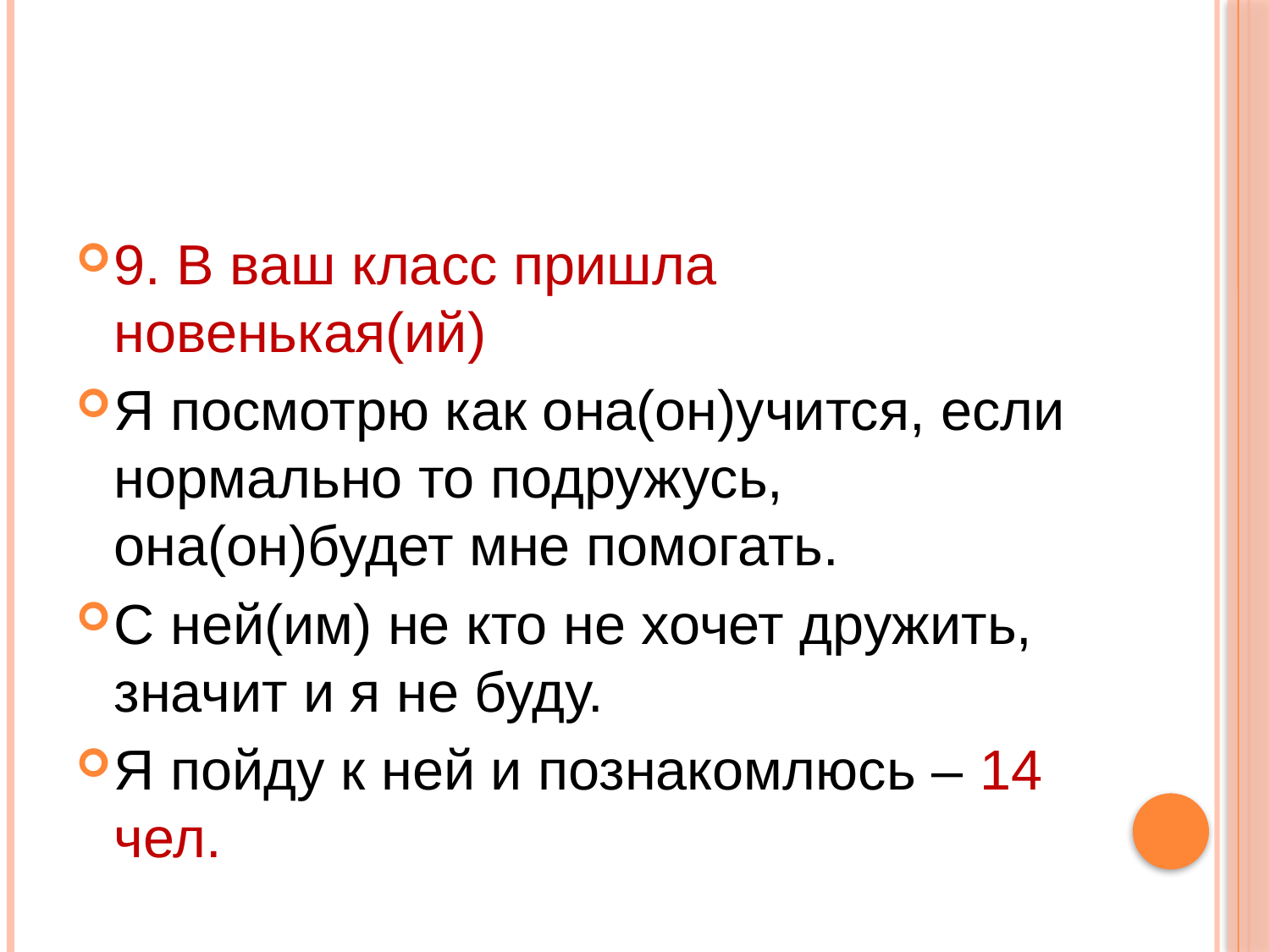

#
9. В ваш класс пришла новенькая(ий)
Я посмотрю как она(он)учится, если нормально то подружусь, она(он)будет мне помогать.
С ней(им) не кто не хочет дружить, значит и я не буду.
Я пойду к ней и познакомлюсь – 14 чел.